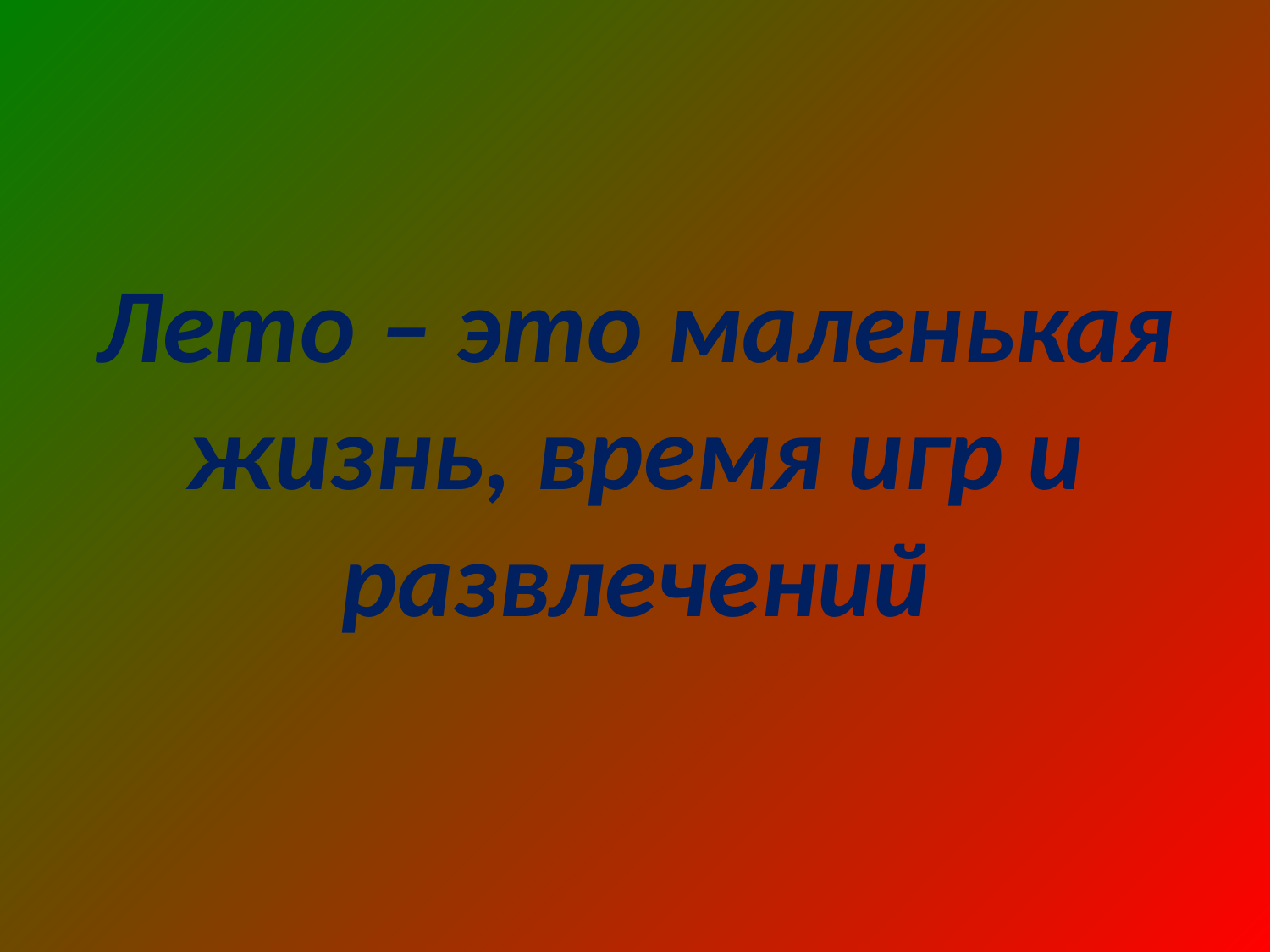

# Лето – это маленькая жизнь, время игр и развлечений